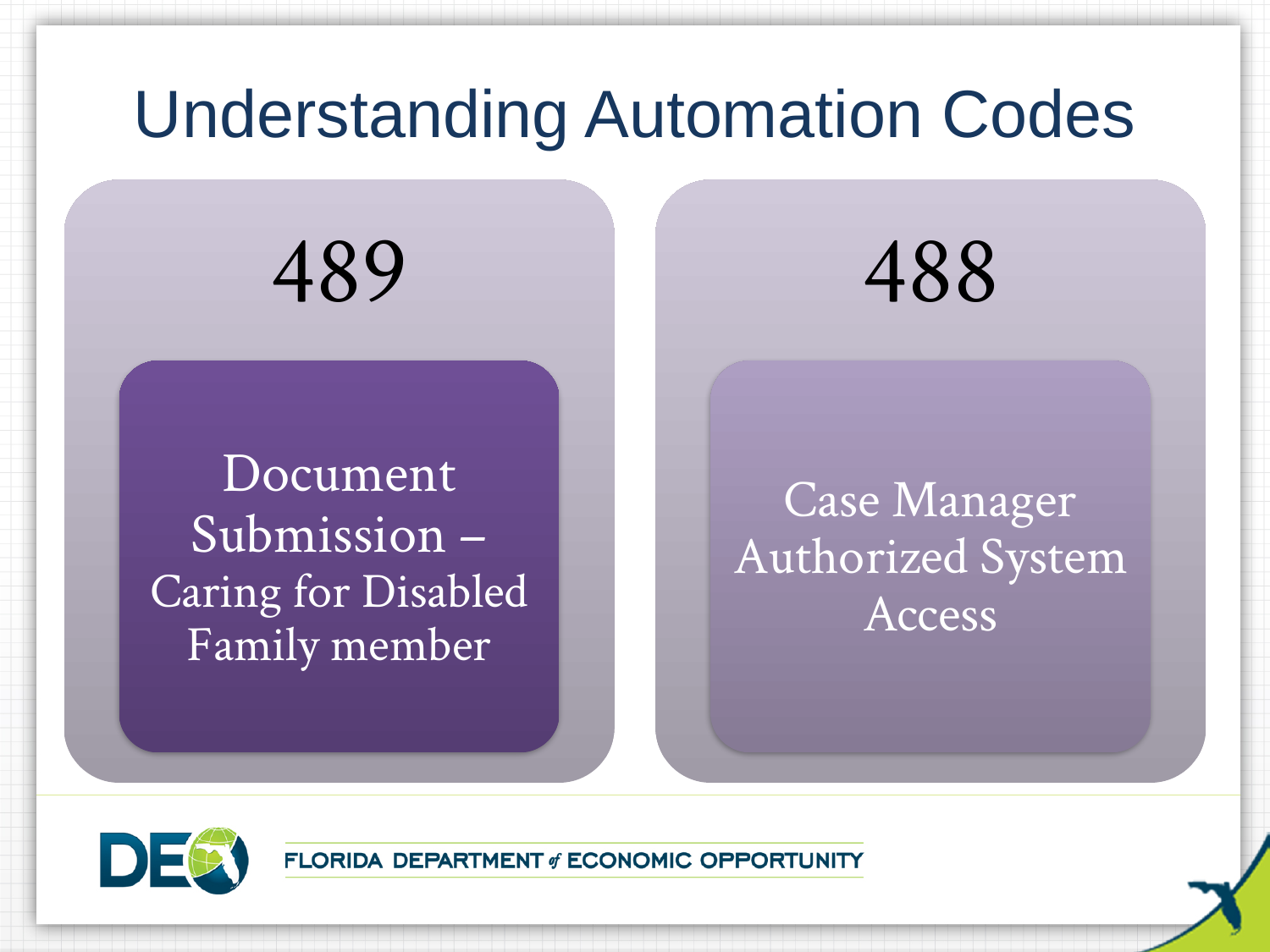

# Understanding Automation Codes
489
Document Submission – Caring for Disabled Family member
488
Case Manager Authorized System Access